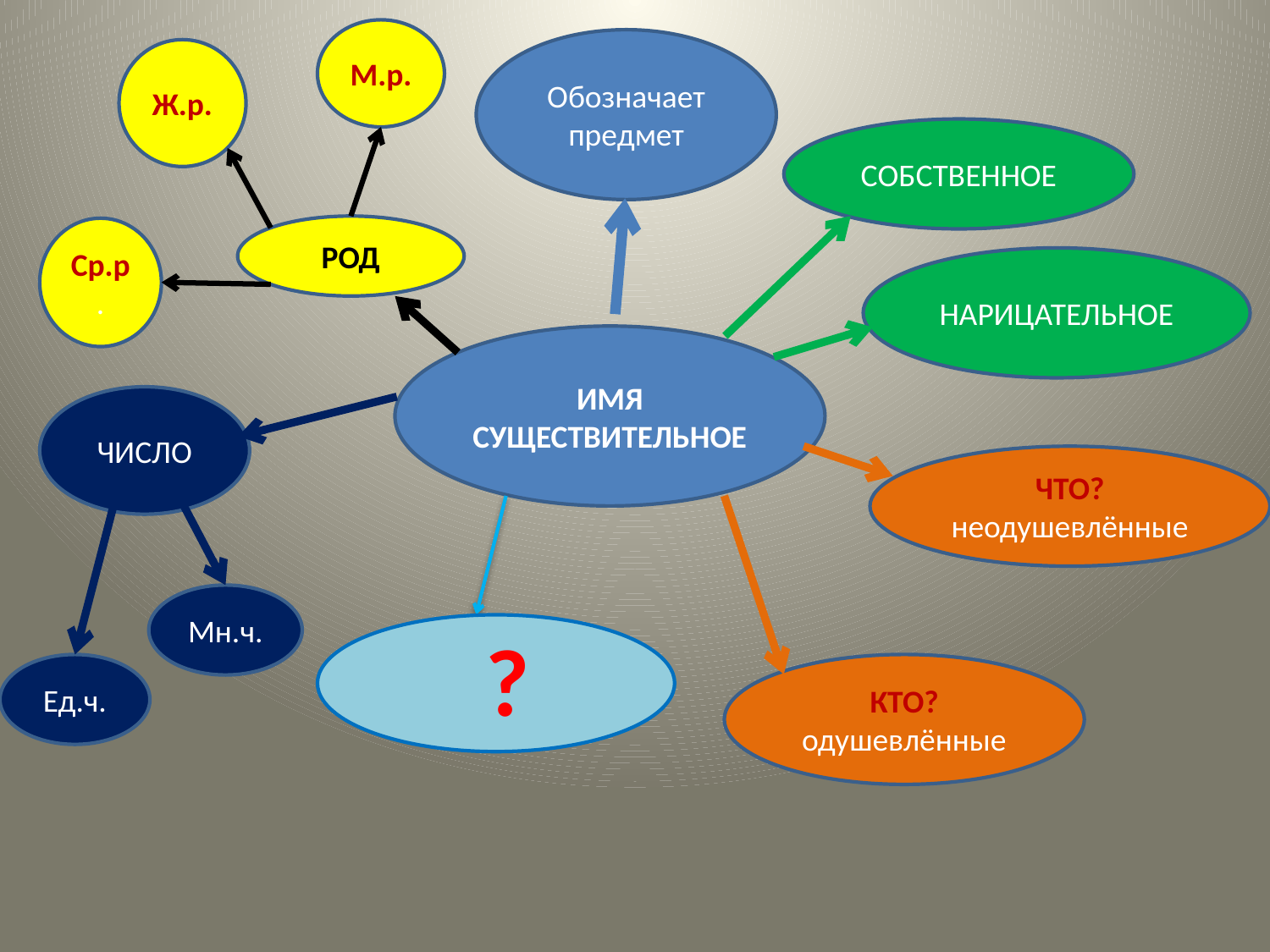

М.р.
Обозначает предмет
Ж.р.
СОБСТВЕННОЕ
РОД
Ср.р.
НАРИЦАТЕЛЬНОЕ
ИМЯ СУЩЕСТВИТЕЛЬНОЕ
ЧИСЛО
ЧТО?
неодушевлённые
Мн.ч.

            ?
Ед.ч.
КТО?
одушевлённые